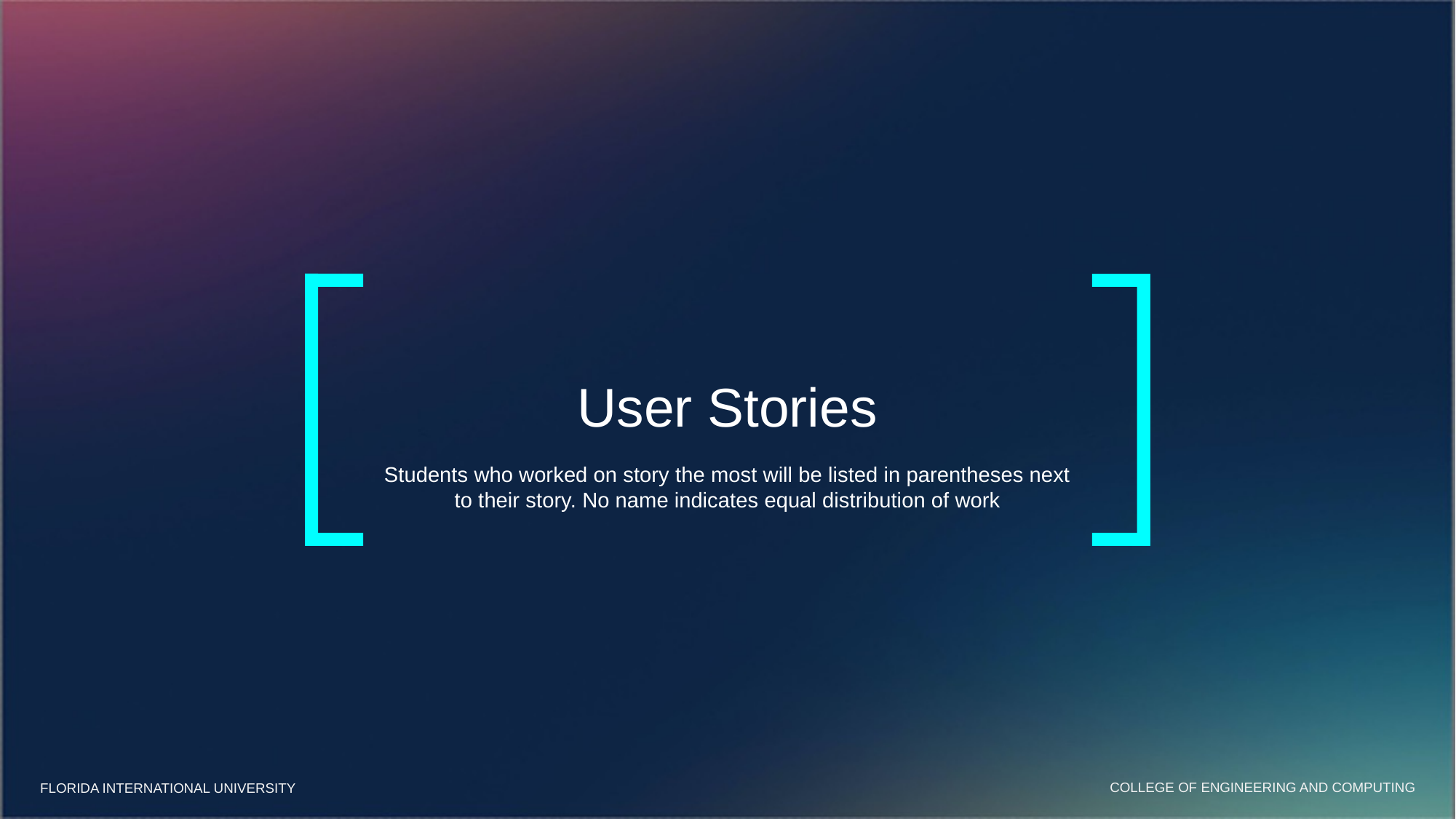

User Stories
Students who worked on story the most will be listed in parentheses next to their story. No name indicates equal distribution of work